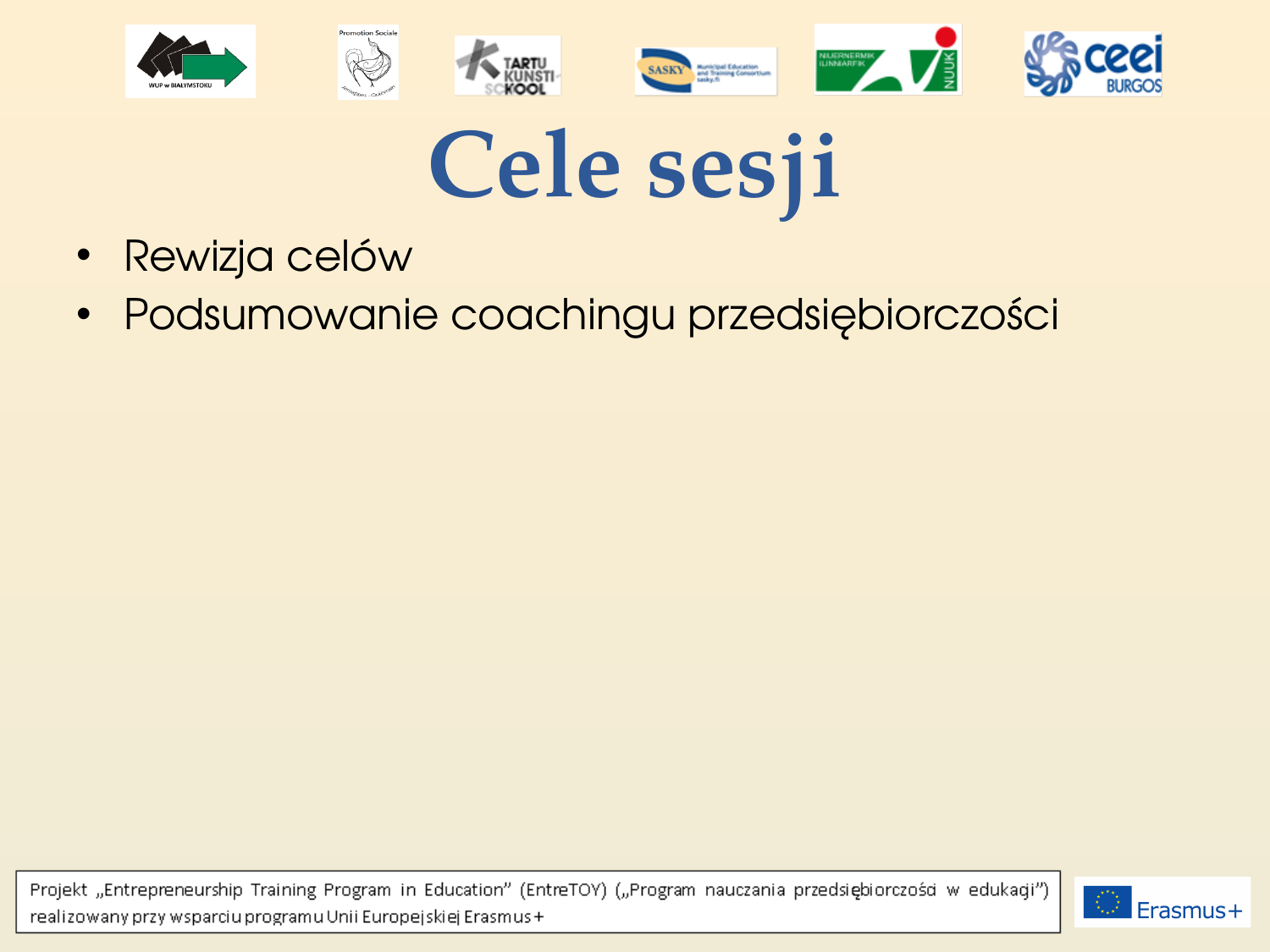

# Cele sesji
Rewizja celów
Podsumowanie coachingu przedsiębiorczości